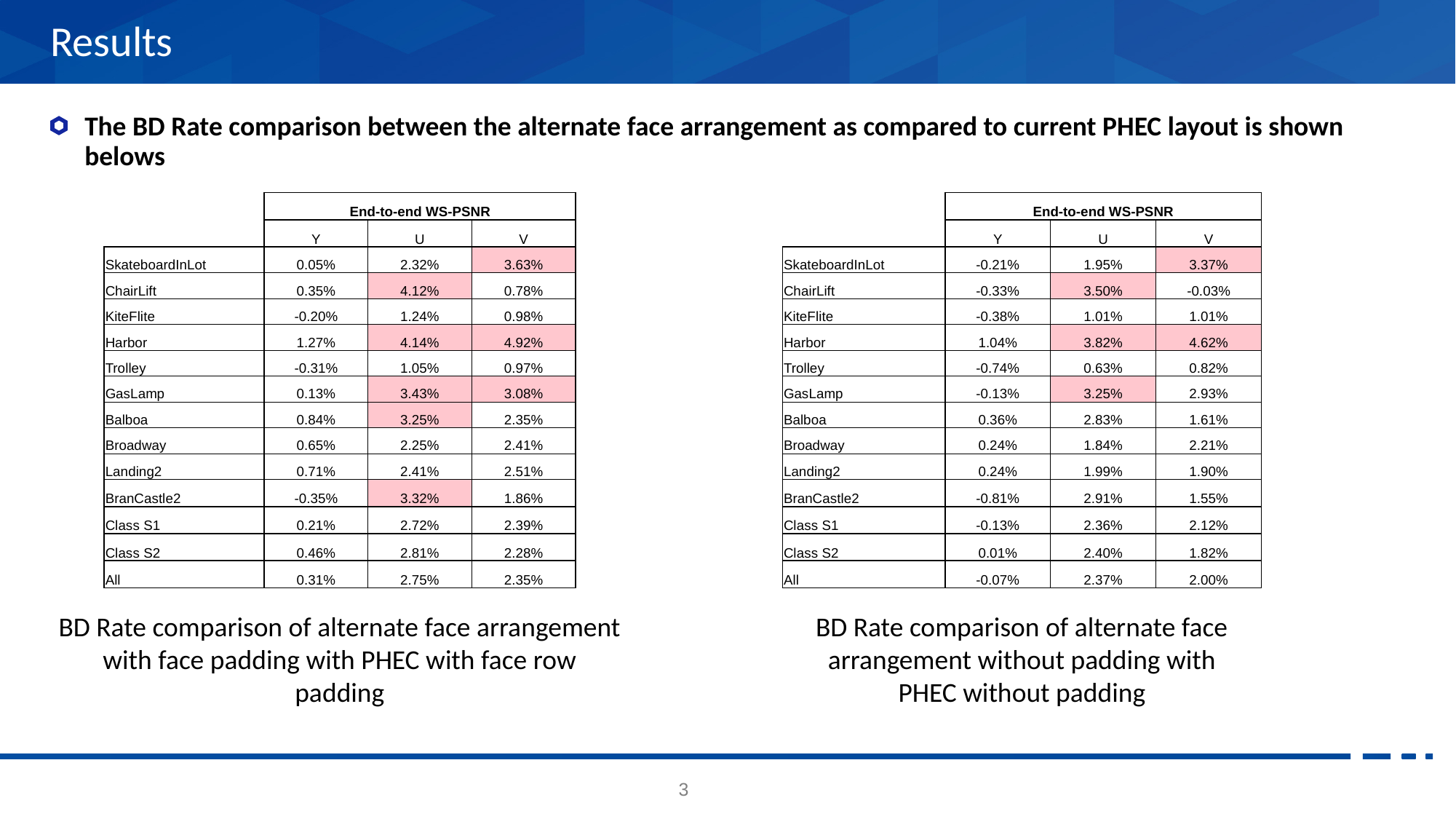

# Results
The BD Rate comparison between the alternate face arrangement as compared to current PHEC layout is shown belows
|  | End-to-end WS-PSNR |  |  |
| --- | --- | --- | --- |
|  | Y | U | V |
| SkateboardInLot | 0.05% | 2.32% | 3.63% |
| ChairLift | 0.35% | 4.12% | 0.78% |
| KiteFlite | -0.20% | 1.24% | 0.98% |
| Harbor | 1.27% | 4.14% | 4.92% |
| Trolley | -0.31% | 1.05% | 0.97% |
| GasLamp | 0.13% | 3.43% | 3.08% |
| Balboa | 0.84% | 3.25% | 2.35% |
| Broadway | 0.65% | 2.25% | 2.41% |
| Landing2 | 0.71% | 2.41% | 2.51% |
| BranCastle2 | -0.35% | 3.32% | 1.86% |
| Class S1 | 0.21% | 2.72% | 2.39% |
| Class S2 | 0.46% | 2.81% | 2.28% |
| All | 0.31% | 2.75% | 2.35% |
|  | End-to-end WS-PSNR |  |  |
| --- | --- | --- | --- |
|  | Y | U | V |
| SkateboardInLot | -0.21% | 1.95% | 3.37% |
| ChairLift | -0.33% | 3.50% | -0.03% |
| KiteFlite | -0.38% | 1.01% | 1.01% |
| Harbor | 1.04% | 3.82% | 4.62% |
| Trolley | -0.74% | 0.63% | 0.82% |
| GasLamp | -0.13% | 3.25% | 2.93% |
| Balboa | 0.36% | 2.83% | 1.61% |
| Broadway | 0.24% | 1.84% | 2.21% |
| Landing2 | 0.24% | 1.99% | 1.90% |
| BranCastle2 | -0.81% | 2.91% | 1.55% |
| Class S1 | -0.13% | 2.36% | 2.12% |
| Class S2 | 0.01% | 2.40% | 1.82% |
| All | -0.07% | 2.37% | 2.00% |
BD Rate comparison of alternate face arrangement with face padding with PHEC with face row padding
BD Rate comparison of alternate face arrangement without padding with PHEC without padding